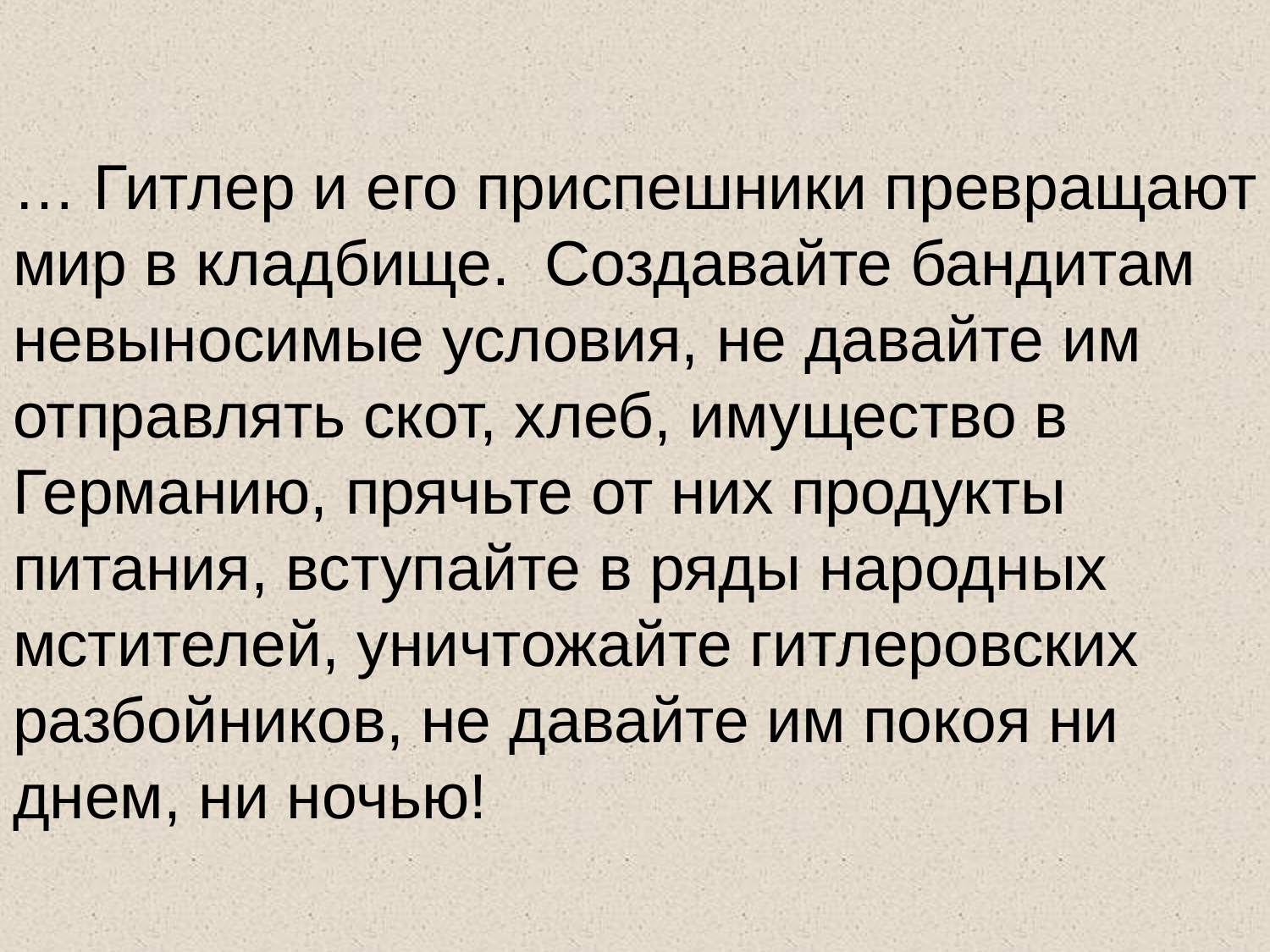

# … Гитлер и его приспешники превращают мир в кладбище.  Создавайте бандитам невыносимые условия, не давайте им отправлять скот, хлеб, имущество в Германию, прячьте от них продукты питания, вступайте в ряды народных мстителей, уничтожайте гитлеровских разбойников, не давайте им покоя ни днем, ни ночью!